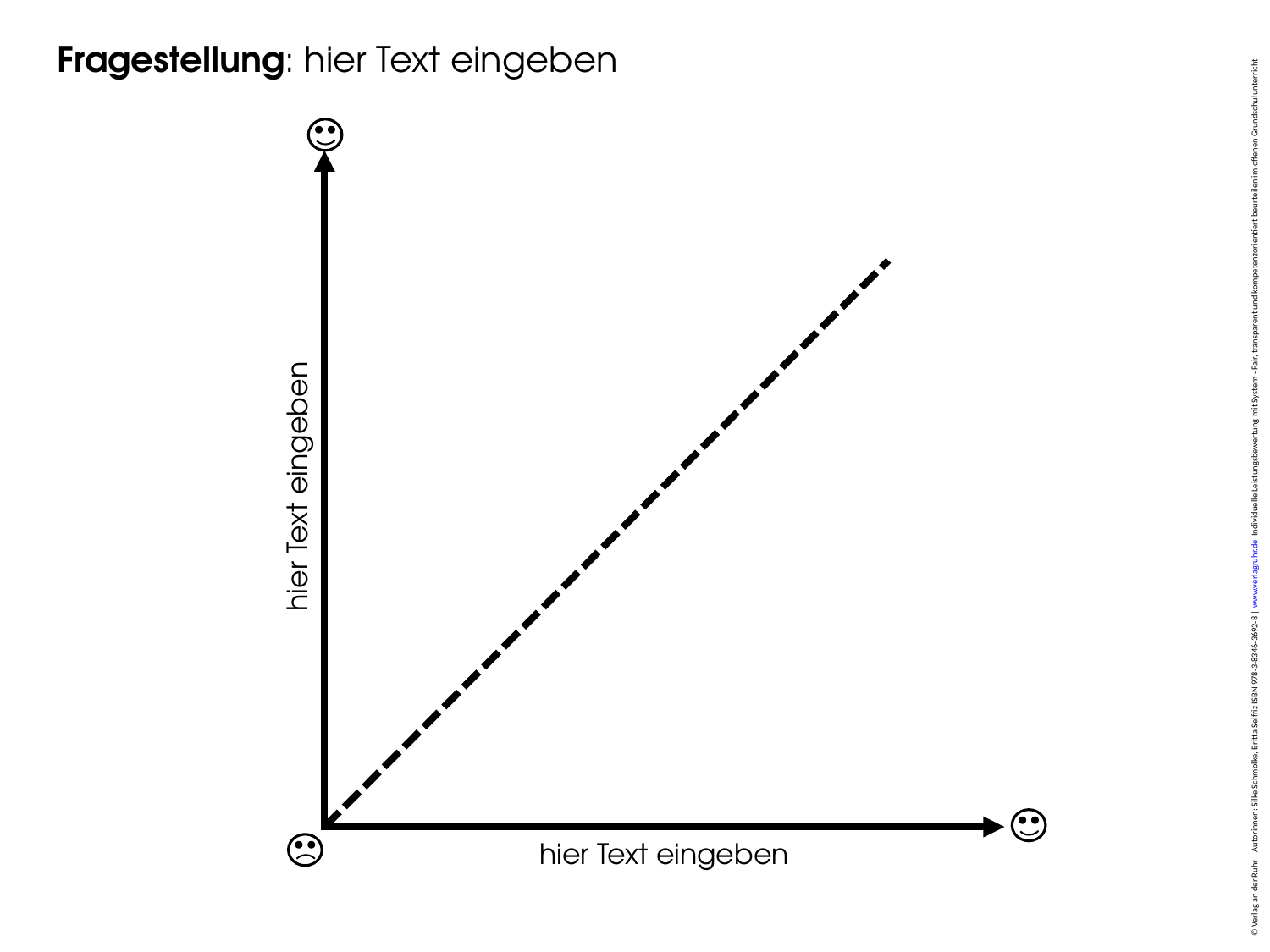

Fragestellung: hier Text eingeben

hier Text eingeben
hier Text eingeben